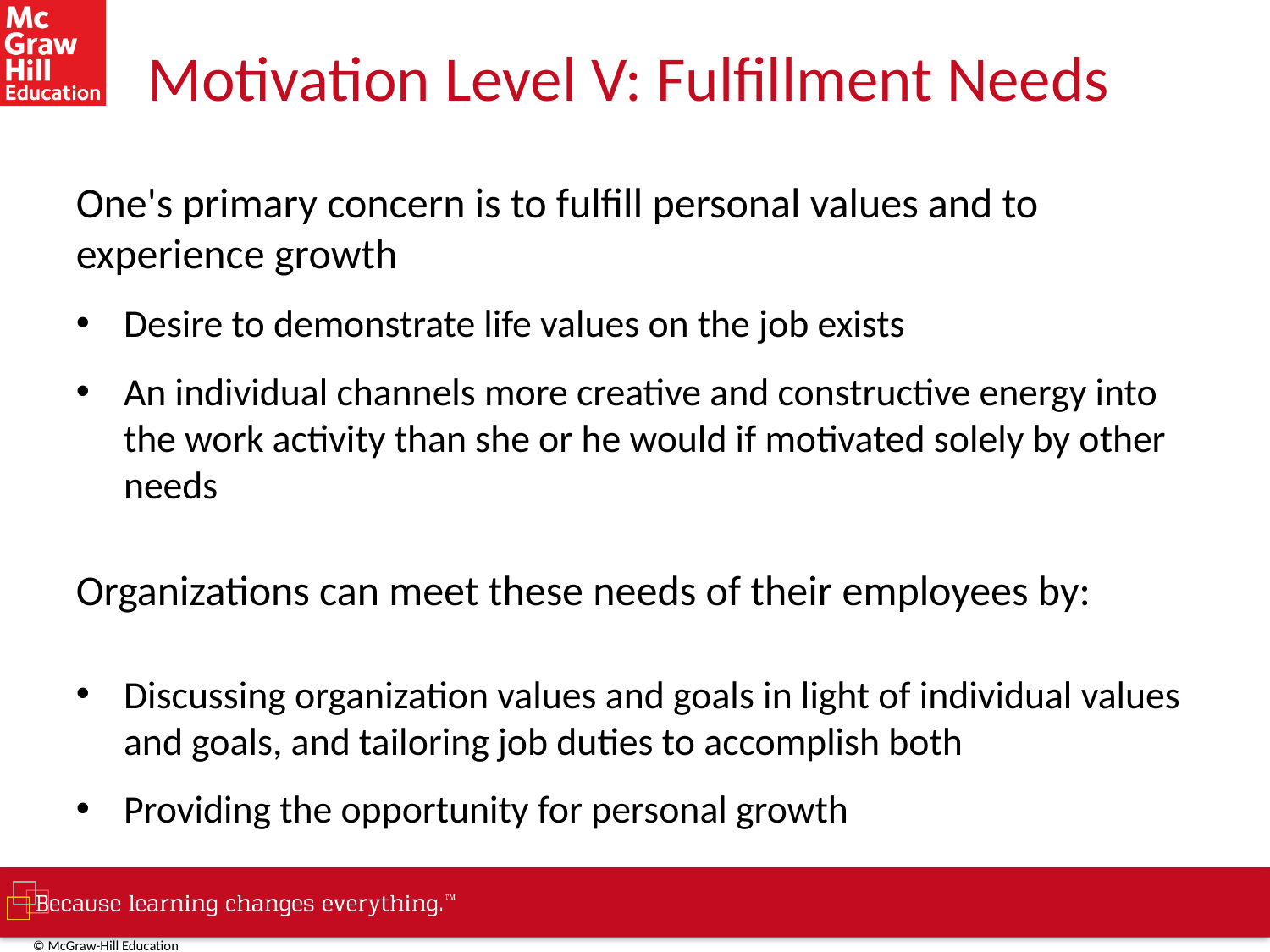

# Motivation Level V: Fulfillment Needs
One's primary concern is to fulfill personal values and to experience growth
Desire to demonstrate life values on the job exists
An individual channels more creative and constructive energy into the work activity than she or he would if motivated solely by other needs

Organizations can meet these needs of their employees by:

Discussing organization values and goals in light of individual values and goals, and tailoring job duties to accomplish both
Providing the opportunity for personal growth